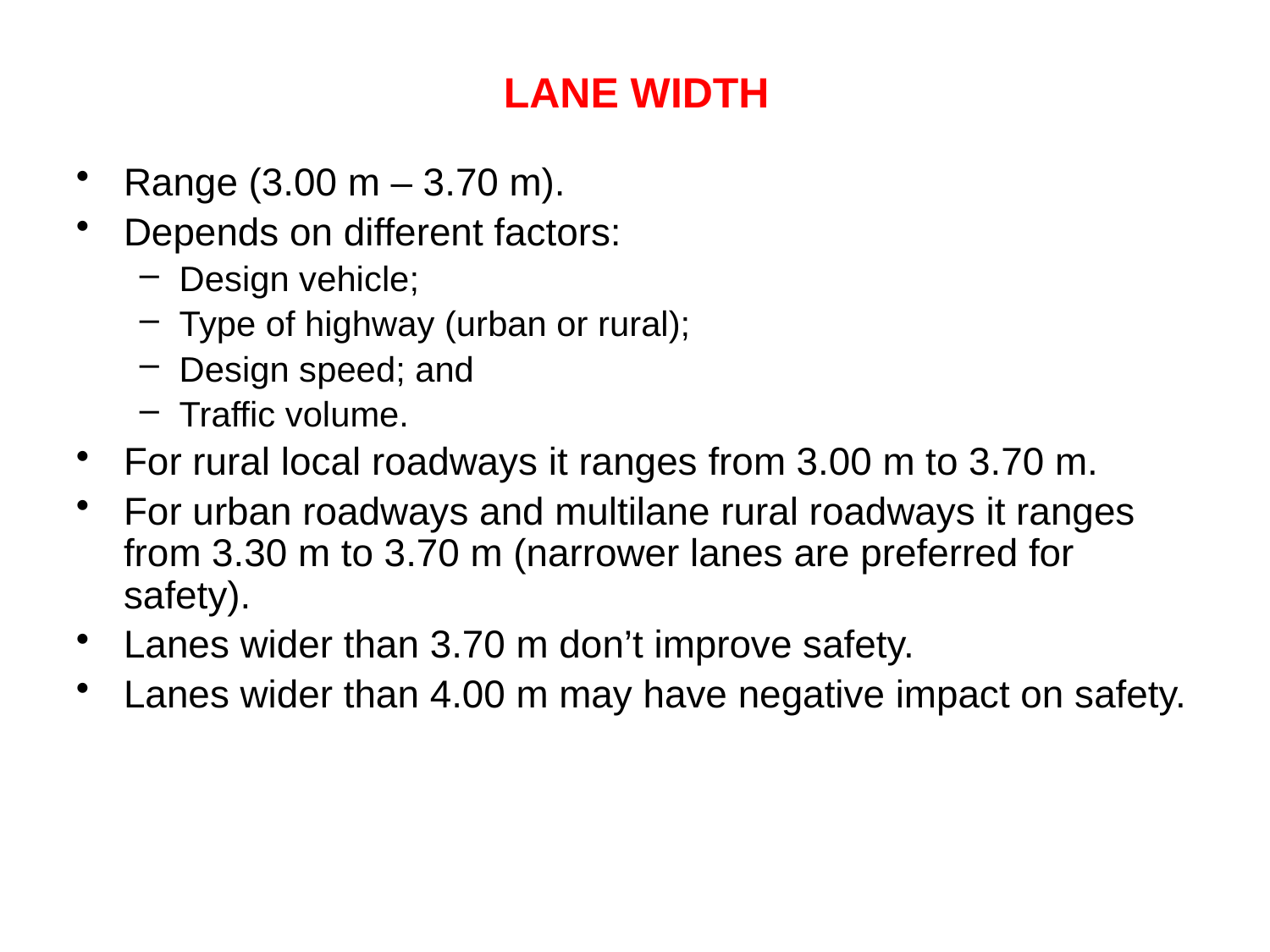

# LANE WIDTH
Range (3.00 m – 3.70 m).
Depends on different factors:
Design vehicle;
Type of highway (urban or rural);
Design speed; and
Traffic volume.
For rural local roadways it ranges from 3.00 m to 3.70 m.
For urban roadways and multilane rural roadways it ranges from 3.30 m to 3.70 m (narrower lanes are preferred for safety).
Lanes wider than 3.70 m don’t improve safety.
Lanes wider than 4.00 m may have negative impact on safety.